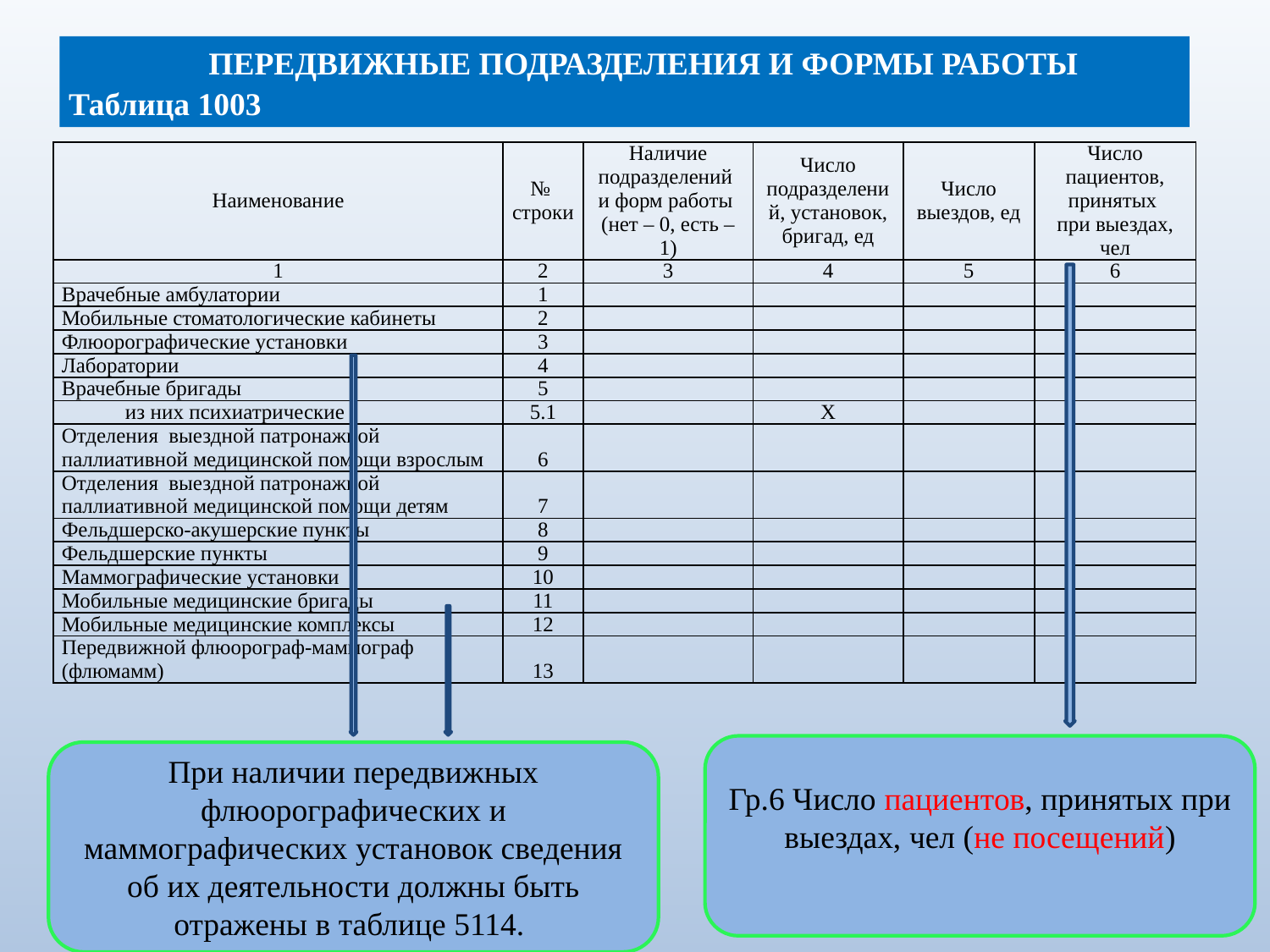

# Передвижные подразделения и формы работы
Таблица 1003
| Наименование | № строки | Наличие подразделений и форм работы (нет – 0, есть – 1) | Число подразделений, установок, бригад, ед | Число выездов, ед | Число пациентов, принятых при выездах, чел |
| --- | --- | --- | --- | --- | --- |
| 1 | 2 | 3 | 4 | 5 | 6 |
| Врачебные амбулатории | 1 |  |  |  |  |
| Мобильные стоматологические кабинеты | 2 |  |  |  |  |
| Флюорографические установки | 3 |  |  |  |  |
| Лаборатории | 4 |  |  |  |  |
| Врачебные бригады | 5 |  |  |  |  |
| из них психиатрические | 5.1 |  | Х |  |  |
| Отделения выездной патронажной паллиативной медицинской помощи взрослым | 6 |  |  |  |  |
| Отделения выездной патронажной паллиативной медицинской помощи детям | 7 |  |  |  |  |
| Фельдшерско-акушерские пункты | 8 |  |  |  |  |
| Фельдшерские пункты | 9 |  |  |  |  |
| Маммографические установки | 10 |  |  |  |  |
| Мобильные медицинские бригады | 11 |  |  |  |  |
| Мобильные медицинские комплексы | 12 |  |  |  |  |
| Передвижной флюорограф-маммограф (флюмамм) | 13 |  |  |  |  |

Гр.6 Число пациентов, принятых при выездах, чел (не посещений)

При наличии передвижных флюорографических и маммографических установок сведения об их деятельности должны быть отражены в таблице 5114.